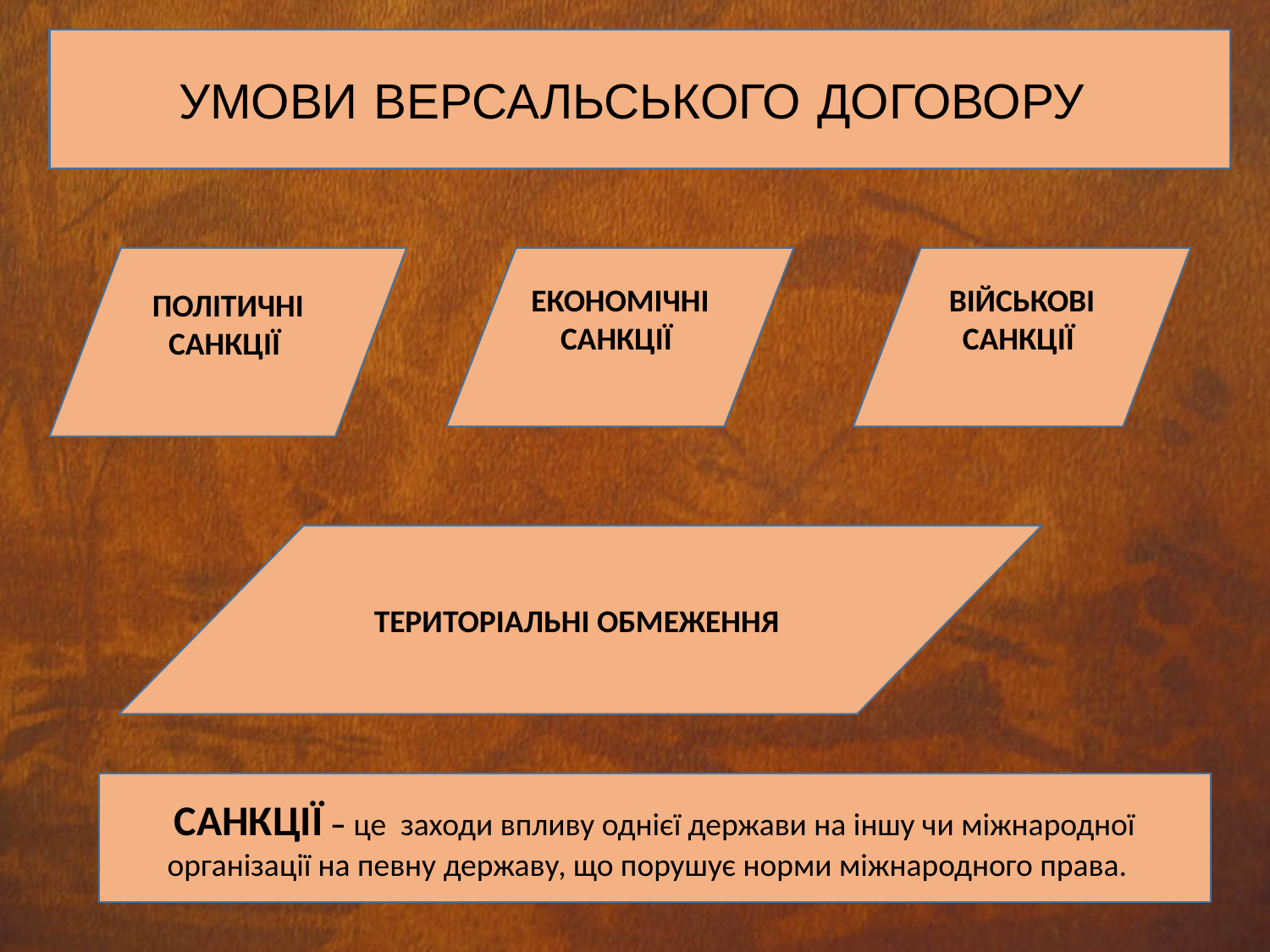

УМОВИ ВЕРСАЛЬСЬКОГО ДОГОВОРУ
ПОЛІТИЧНІ САНКЦІЇ

ЕКОНОМІЧНІ САНКЦІЇ

ВІЙСЬКОВІ САНКЦІЇ

ТЕРИТОРІАЛЬНІ ОБМЕЖЕННЯ
САНКЦІЇ – це  заходи впливу однієї держави на іншу чи міжнародної організації на певну державу, що порушує норми міжнародного права.